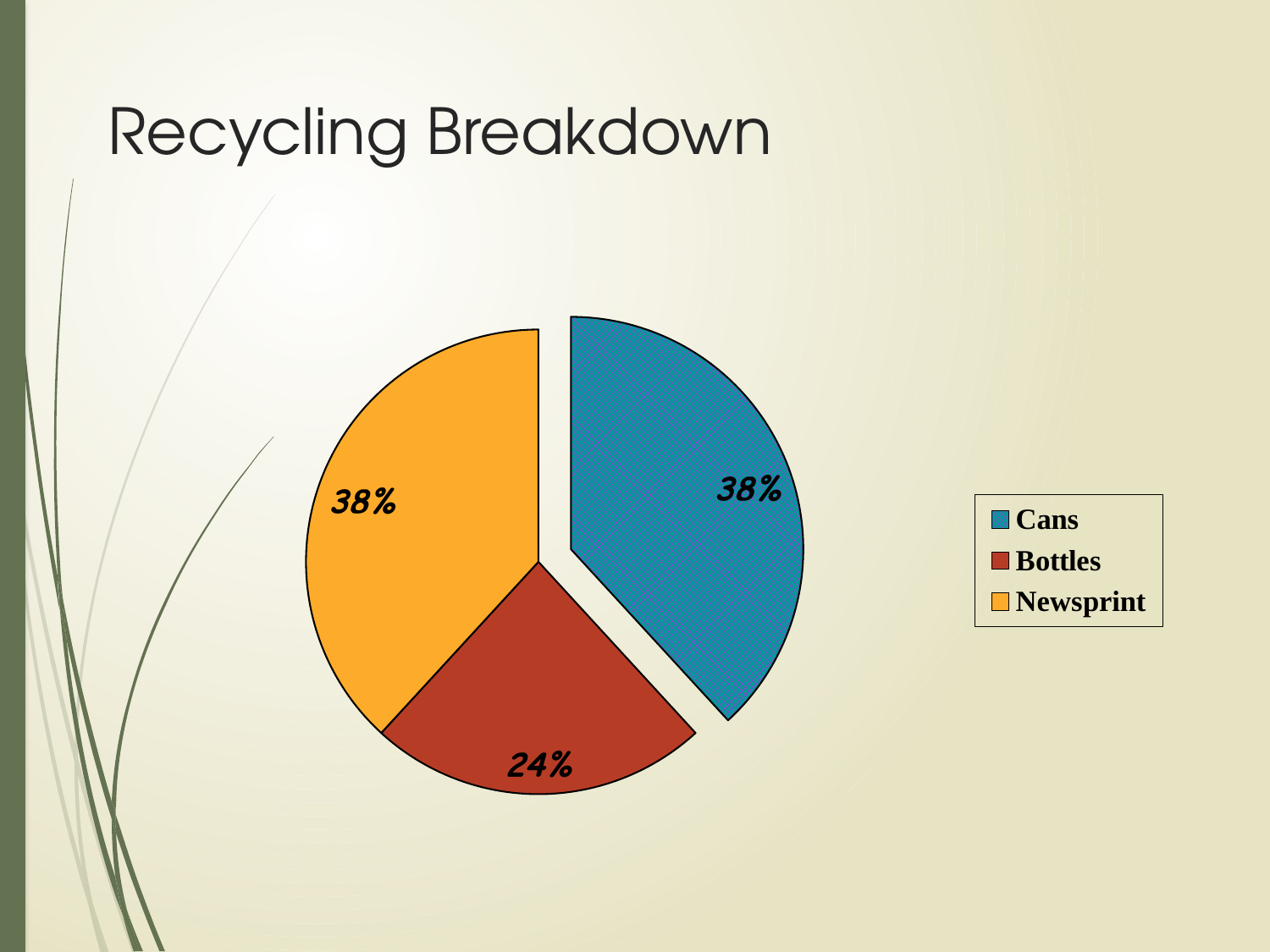

# Recycling Breakdown

### Chart

| Category | April |
|---|---|
| Cans | 21.0 |
| Bottles | 13.0 |
| Newsprint | 21.0 |